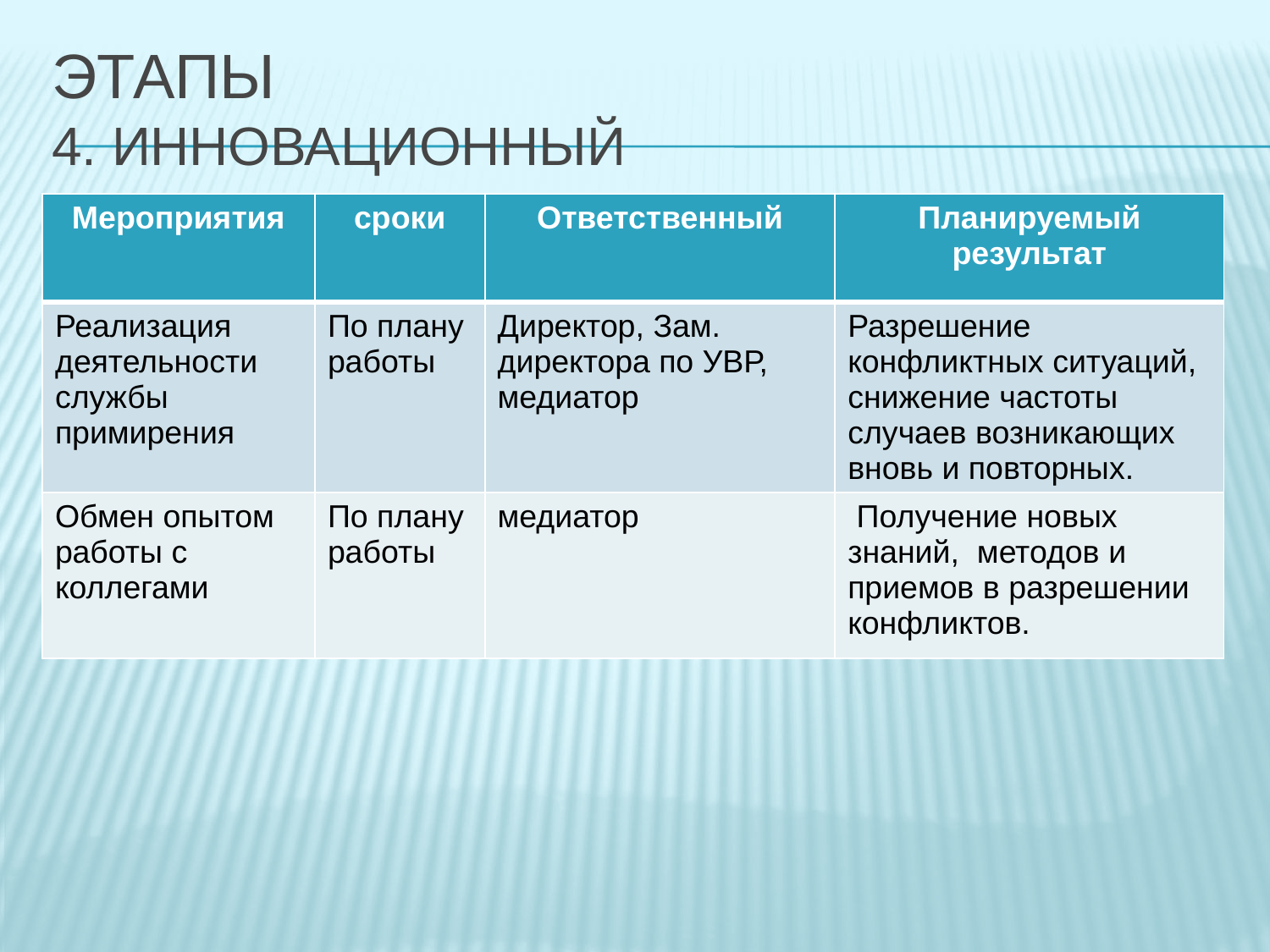

# Этапы 4. Инновационный
| Мероприятия | сроки | Ответственный | Планируемый результат |
| --- | --- | --- | --- |
| Реализация деятельности службы примирения | По плану работы | Директор, Зам. директора по УВР, медиатор | Разрешение конфликтных ситуаций, снижение частоты случаев возникающих вновь и повторных. |
| Обмен опытом работы с коллегами | По плану работы | медиатор | Получение новых знаний, методов и приемов в разрешении конфликтов. |